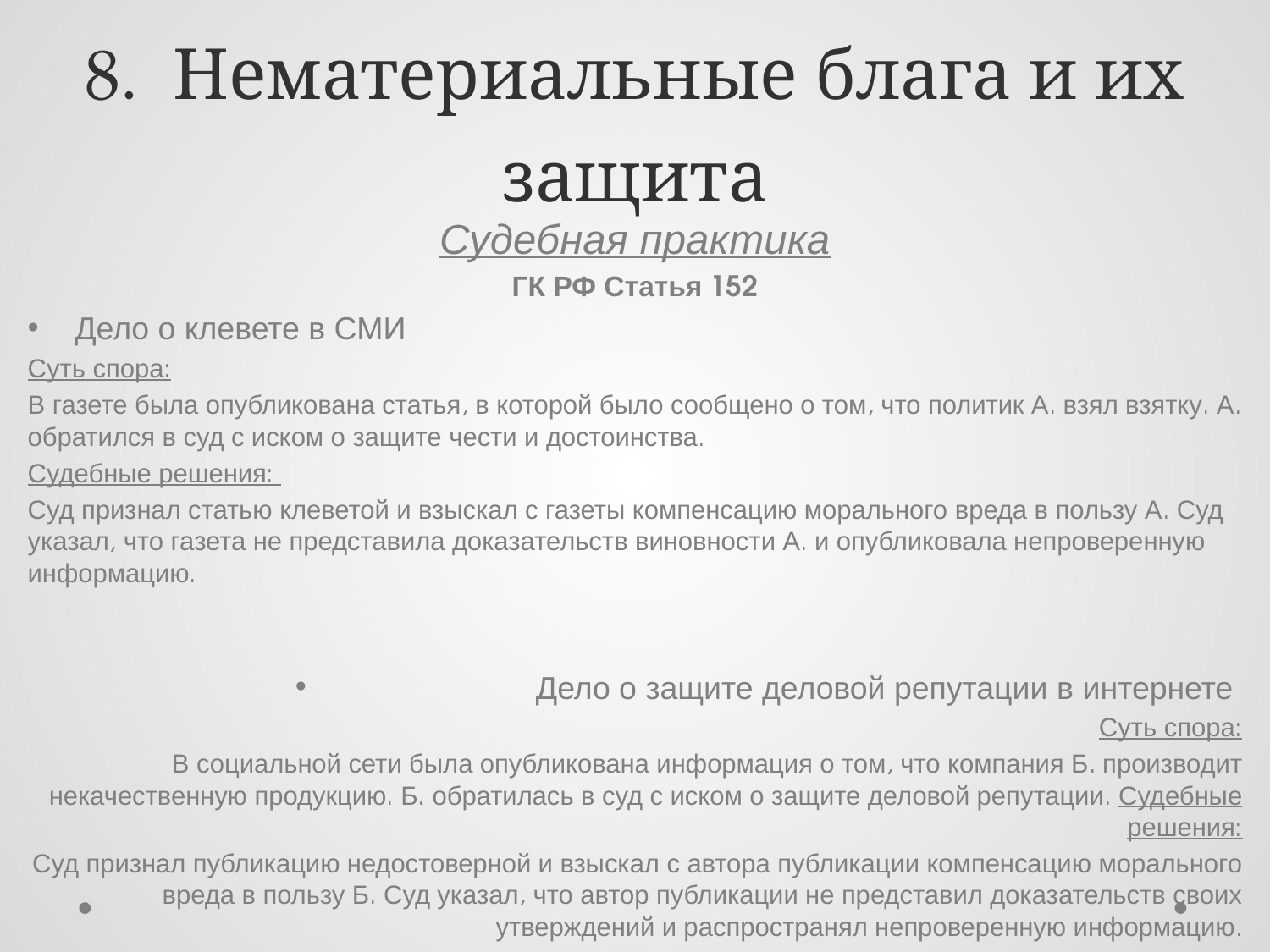

# 8.  Нематериальные блага и их защита
Судебная практика
ГК РФ Статья 152
Дело о клевете в СМИ
Суть спора:
В газете была опубликована статья, в которой было сообщено о том, что политик А. взял взятку. А. обратился в суд с иском о защите чести и достоинства.
Судебные решения:
Суд признал статью клеветой и взыскал с газеты компенсацию морального вреда в пользу А. Суд указал, что газета не представила доказательств виновности А. и опубликовала непроверенную информацию.

Дело о защите деловой репутации в интернете
Суть спора:
В социальной сети была опубликована информация о том, что компания Б. производит некачественную продукцию. Б. обратилась в суд с иском о защите деловой репутации. Судебные решения:
Суд признал публикацию недостоверной и взыскал с автора публикации компенсацию морального вреда в пользу Б. Суд указал, что автор публикации не представил доказательств своих утверждений и распространял непроверенную информацию.